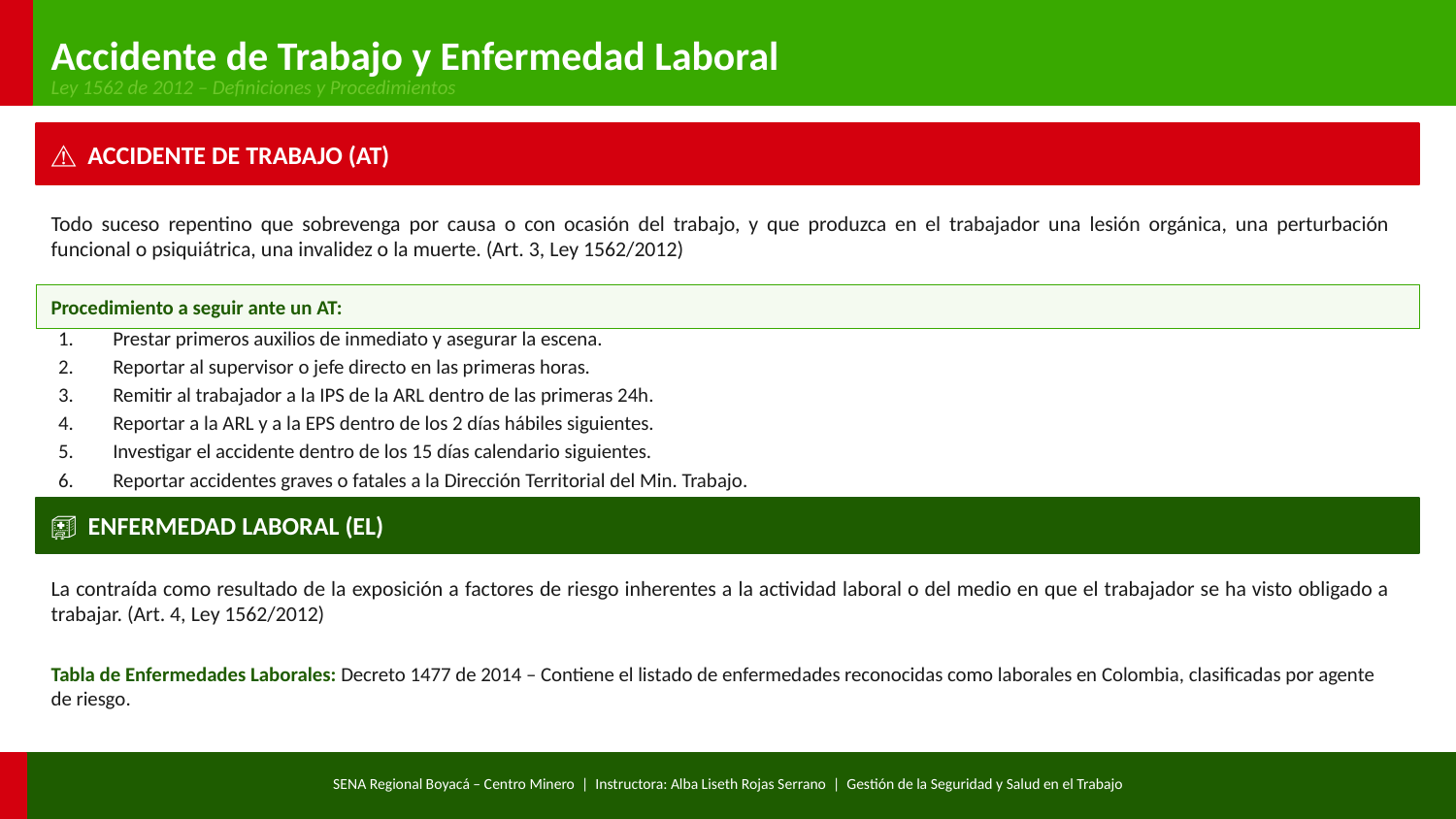

Accidente de Trabajo y Enfermedad Laboral
Ley 1562 de 2012 – Definiciones y Procedimientos

⚠  ACCIDENTE DE TRABAJO (AT)
Todo suceso repentino que sobrevenga por causa o con ocasión del trabajo, y que produzca en el trabajador una lesión orgánica, una perturbación funcional o psiquiátrica, una invalidez o la muerte. (Art. 3, Ley 1562/2012)

Procedimiento a seguir ante un AT:
Prestar primeros auxilios de inmediato y asegurar la escena.
Reportar al supervisor o jefe directo en las primeras horas.
Remitir al trabajador a la IPS de la ARL dentro de las primeras 24h.
Reportar a la ARL y a la EPS dentro de los 2 días hábiles siguientes.
Investigar el accidente dentro de los 15 días calendario siguientes.
Reportar accidentes graves o fatales a la Dirección Territorial del Min. Trabajo.

🏥  ENFERMEDAD LABORAL (EL)
La contraída como resultado de la exposición a factores de riesgo inherentes a la actividad laboral o del medio en que el trabajador se ha visto obligado a trabajar. (Art. 4, Ley 1562/2012)
Tabla de Enfermedades Laborales: Decreto 1477 de 2014 – Contiene el listado de enfermedades reconocidas como laborales en Colombia, clasificadas por agente de riesgo.

SENA Regional Boyacá – Centro Minero  |  Instructora: Alba Liseth Rojas Serrano  |  Gestión de la Seguridad y Salud en el Trabajo